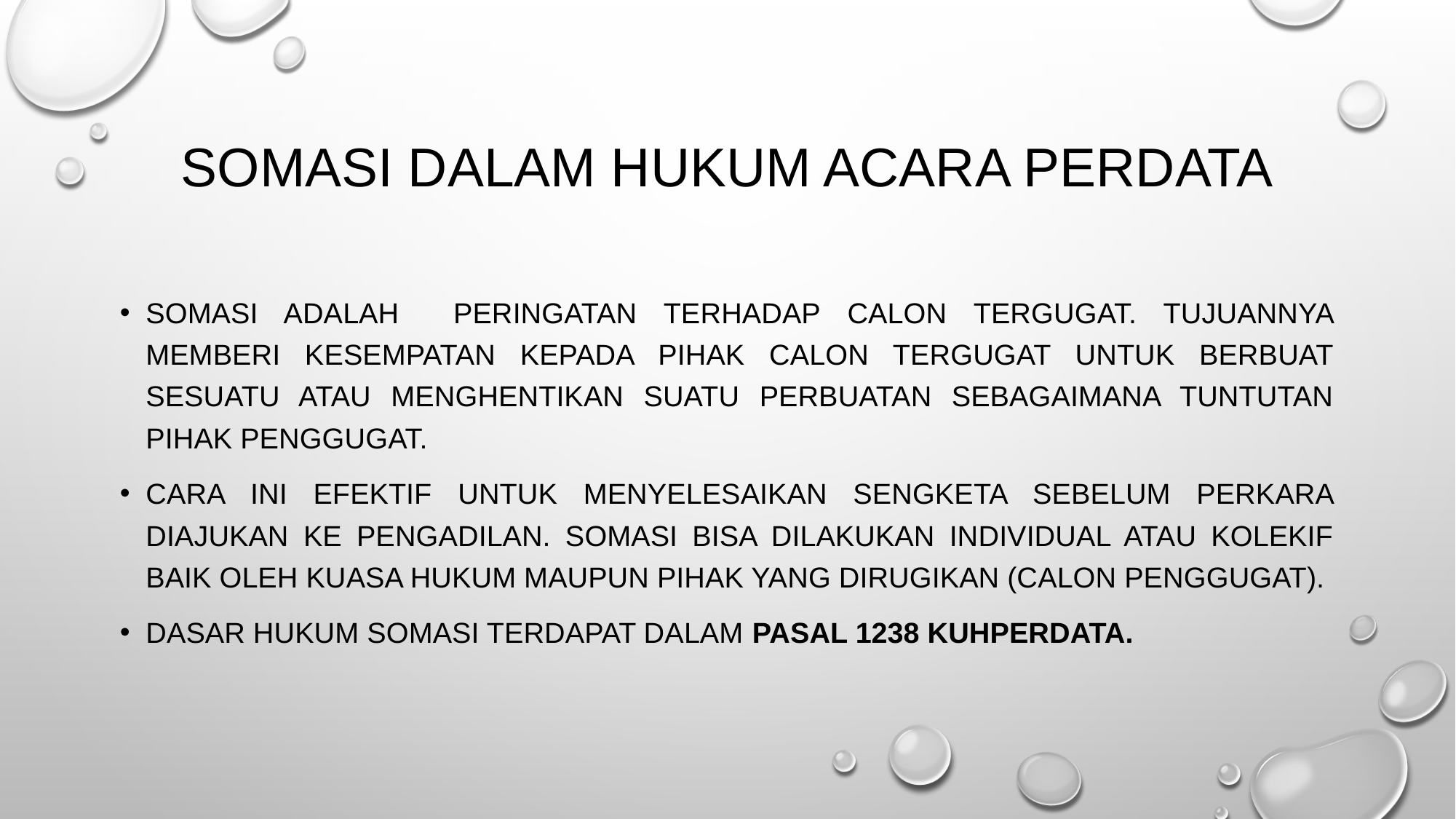

# SOMASI DALAM HUKUM ACARA PERDATA
SOMASI ADALAH  PERINGATAN TERHADAP CALON TERGUGAT. TUJUANNYA membeRI kesempatan kepada PIhak calon tergugat untuk berbuat sesuatu atau menghenTIkan suatu perbuatan sebagAImana tuntutan PIhak penggugat.
Cara INI efektIf untuk menyelesAIkan sengketa sebelum perkara DIajukan ke pengaDIlan. SomasI BIsa DIlakukan IndIVIdual atau kolekIf bAIk oleh kuasa hukum maupun pIhak yang DIrugIkan (calon penggugat).
Dasar hukum somasI terdapat dalam Pasal 1238 KUHPerdata.